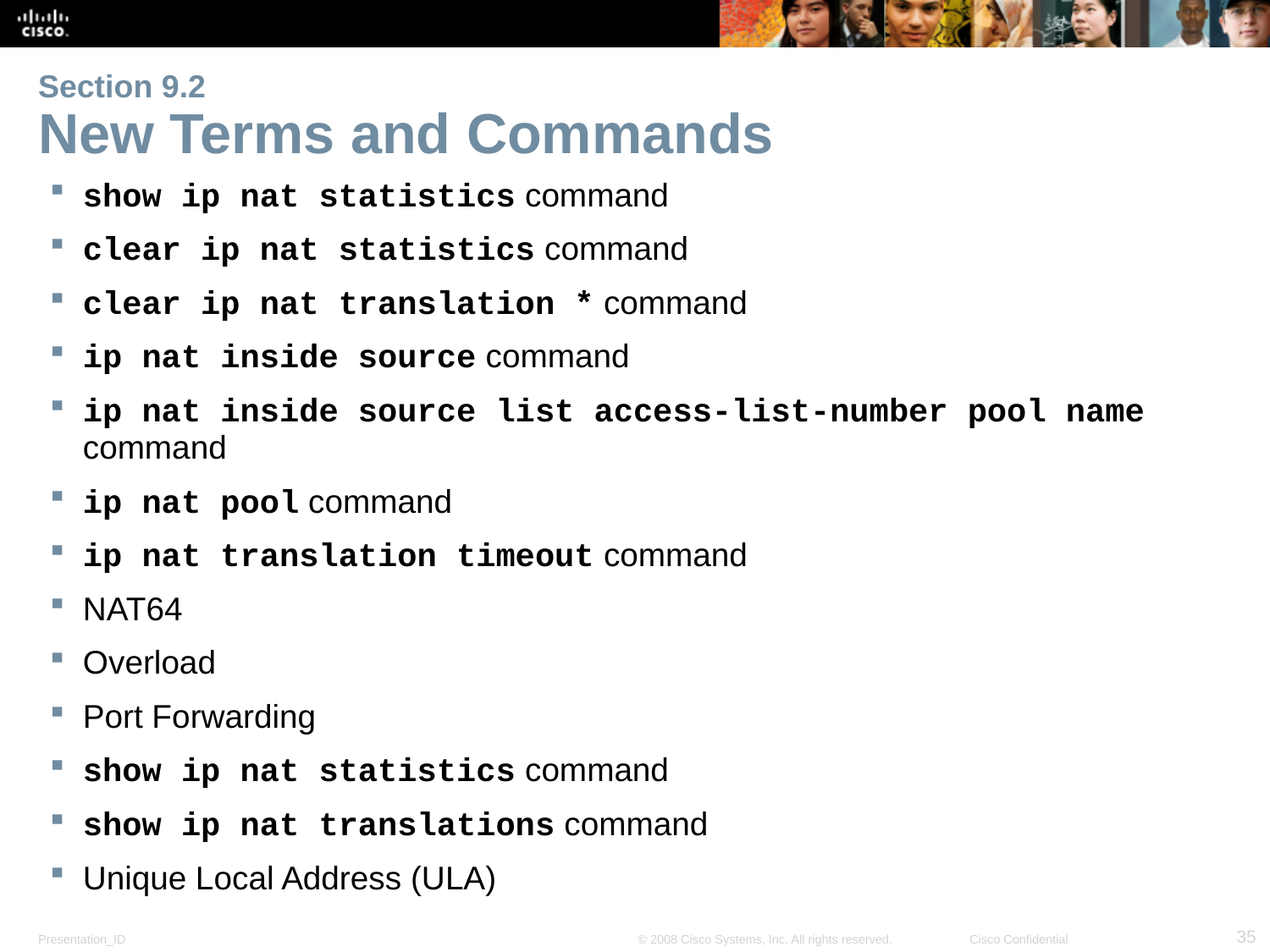

# Section 9.2 New Terms and Commands
show ip nat statistics command
clear ip nat statistics command
clear ip nat translation * command
ip nat inside source command
ip nat inside source list access-list-number pool name command
ip nat pool command
ip nat translation timeout command
NAT64
Overload
Port Forwarding
show ip nat statistics command
show ip nat translations command
Unique Local Address (ULA)